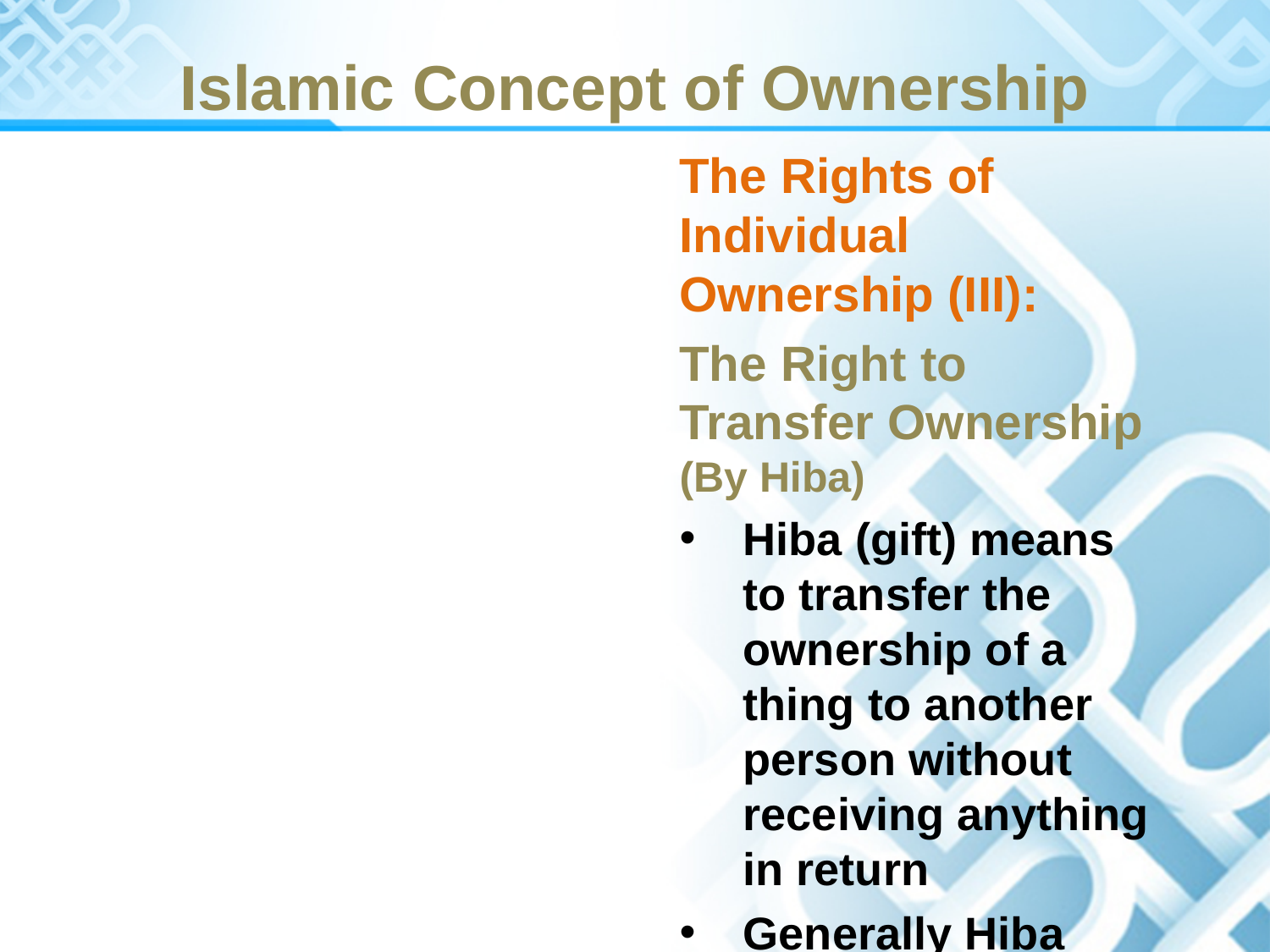

Islamic Concept of Ownership
The Rights of Individual Ownership (III):
The Right to Transfer Ownership (By Hiba)
Hiba (gift) means to transfer the ownership of a thing to another person without receiving anything in return
Generally Hiba fulfills  human needs